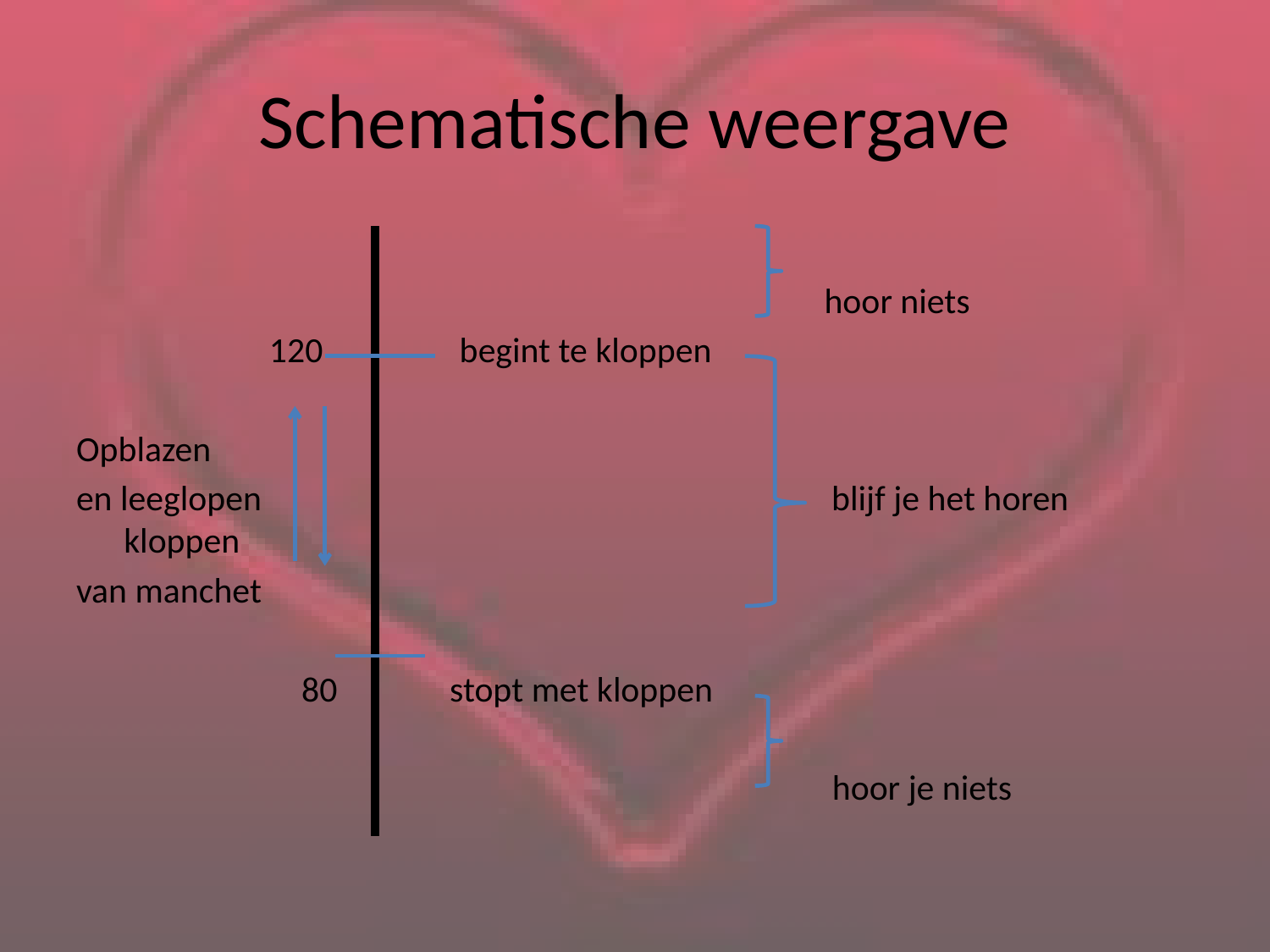

# Schematische weergave

                                                                                             hoor niets
                        120                 begint te kloppen

Opblazen
en leeglopen                                                                       blijf je het horen kloppen
van manchet

                            80              stopt met kloppen

                                                                                              hoor je niets